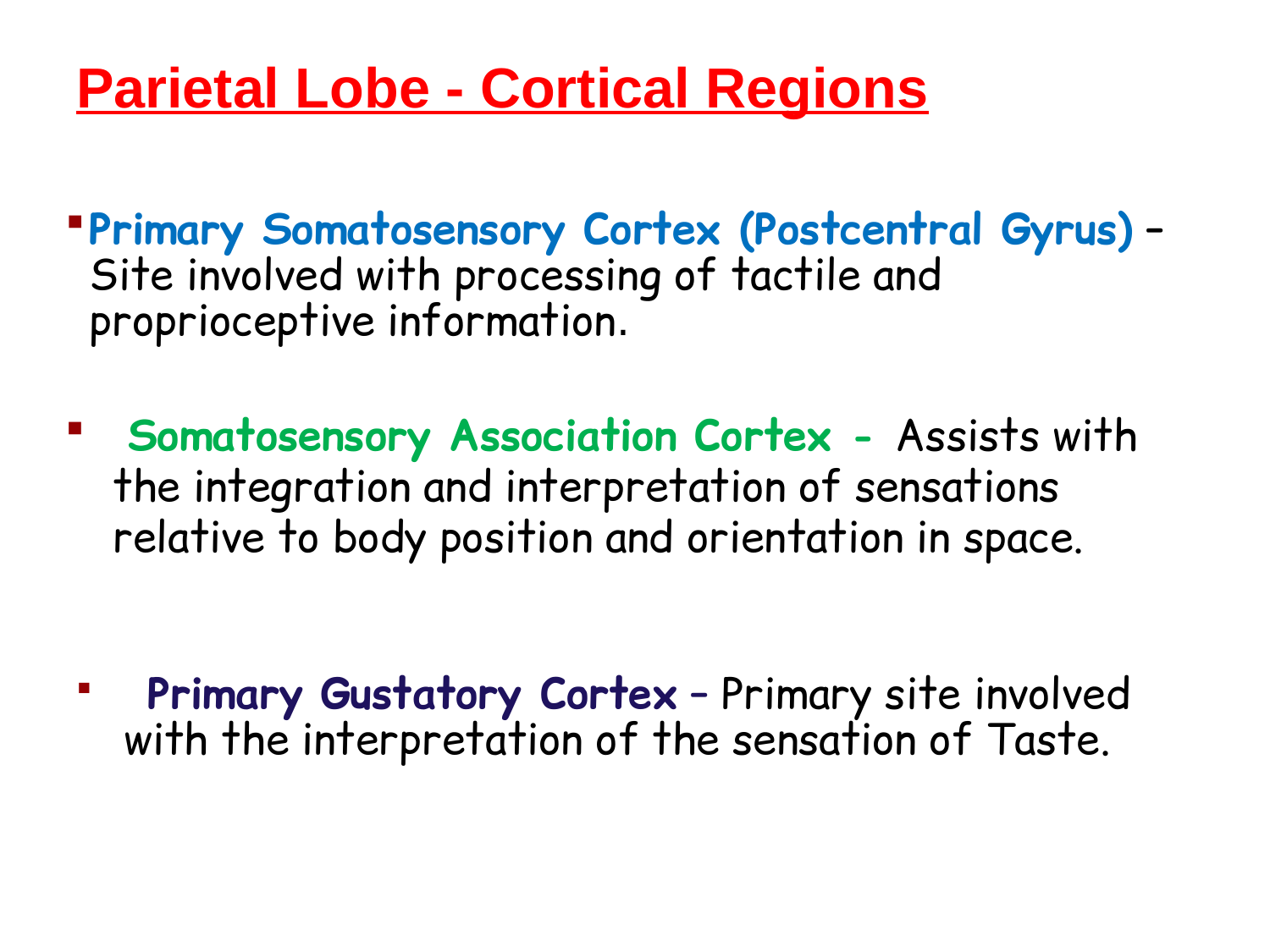

# Parietal Lobe - Cortical Regions
Primary Somatosensory Cortex (Postcentral Gyrus) – Site involved with processing of tactile and proprioceptive information.
 Somatosensory Association Cortex - Assists with the integration and interpretation of sensations relative to body position and orientation in space.
  Primary Gustatory Cortex – Primary site involved with the interpretation of the sensation of Taste.